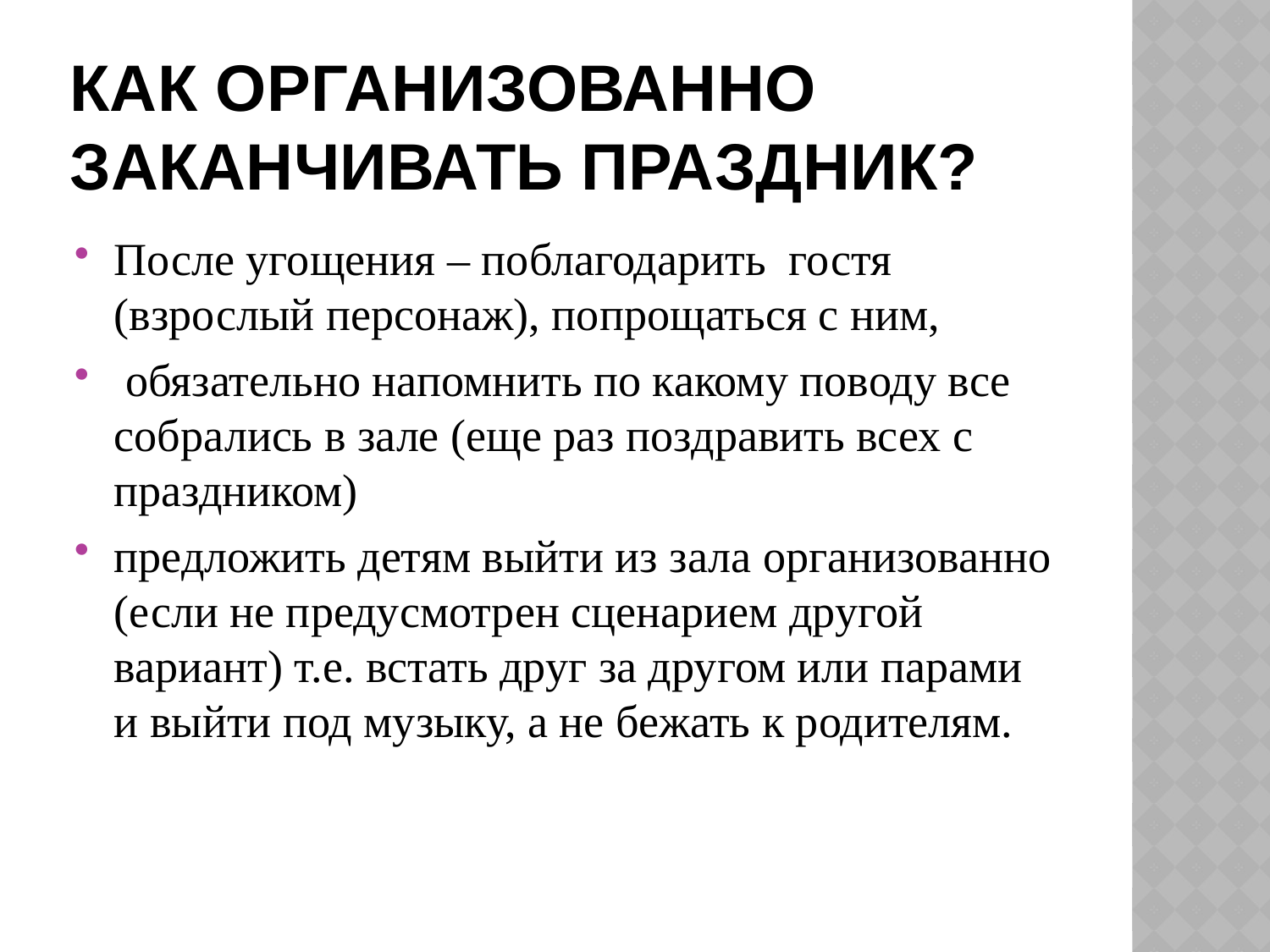

# Как организованно заканчивать праздник?
После угощения – поблагодарить  гостя (взрослый персонаж), попрощаться с ним,
 обязательно напомнить по какому поводу все собрались в зале (еще раз поздравить всех с праздником)
предложить детям выйти из зала организованно (если не предусмотрен сценарием другой вариант) т.е. встать друг за другом или парами и выйти под музыку, а не бежать к родителям.